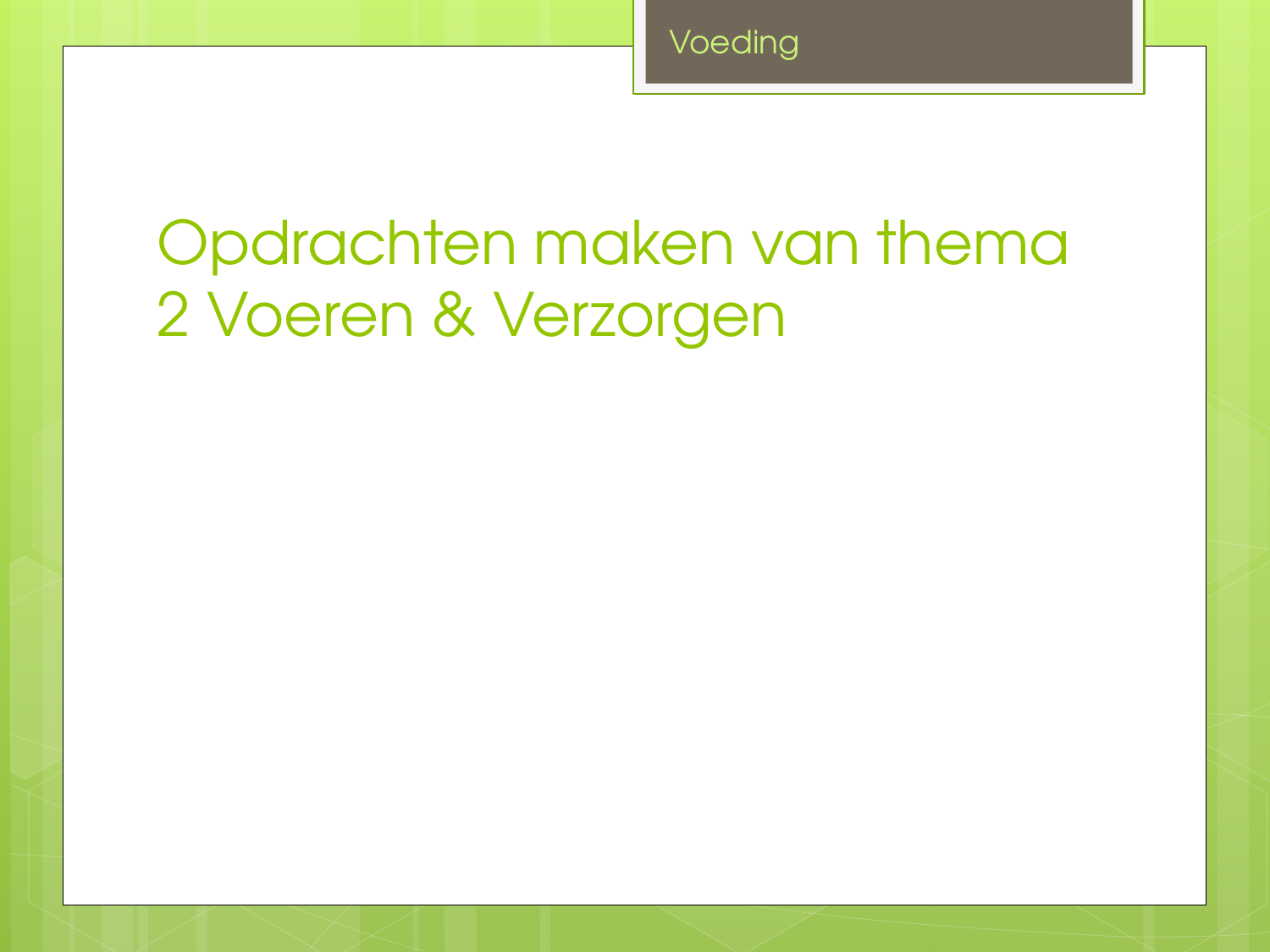

Voeding
# Opdrachten maken van thema 2 Voeren & Verzorgen